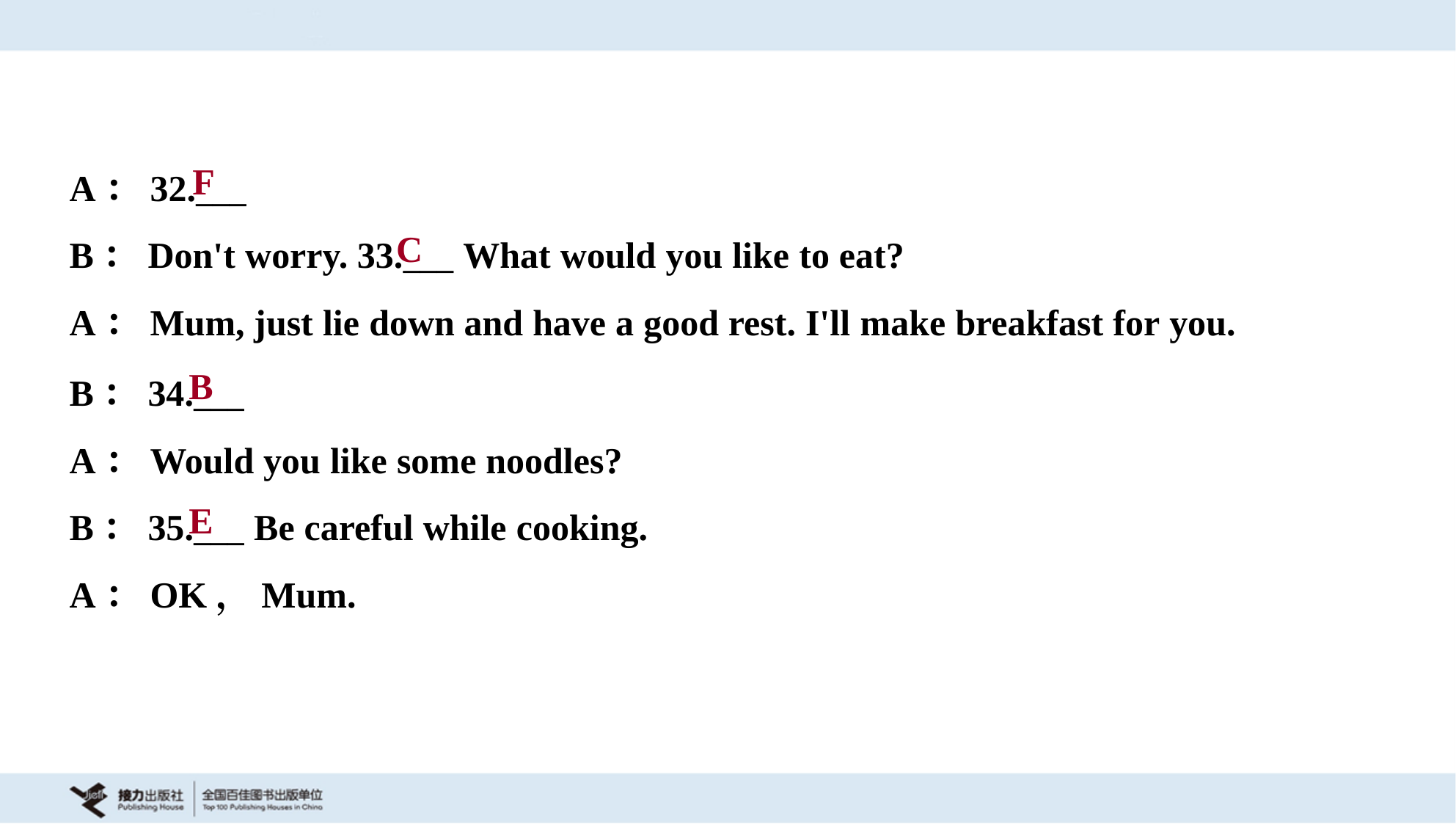

F
A：32.___
B：Don't worry. 33.___ What would you like to eat?
A：Mum, just lie down and have a good rest. I'll make breakfast for you.
C
B
B：34.___
A：Would you like some noodles?
B：35.___ Be careful while cooking.
A：OK，Mum.
E